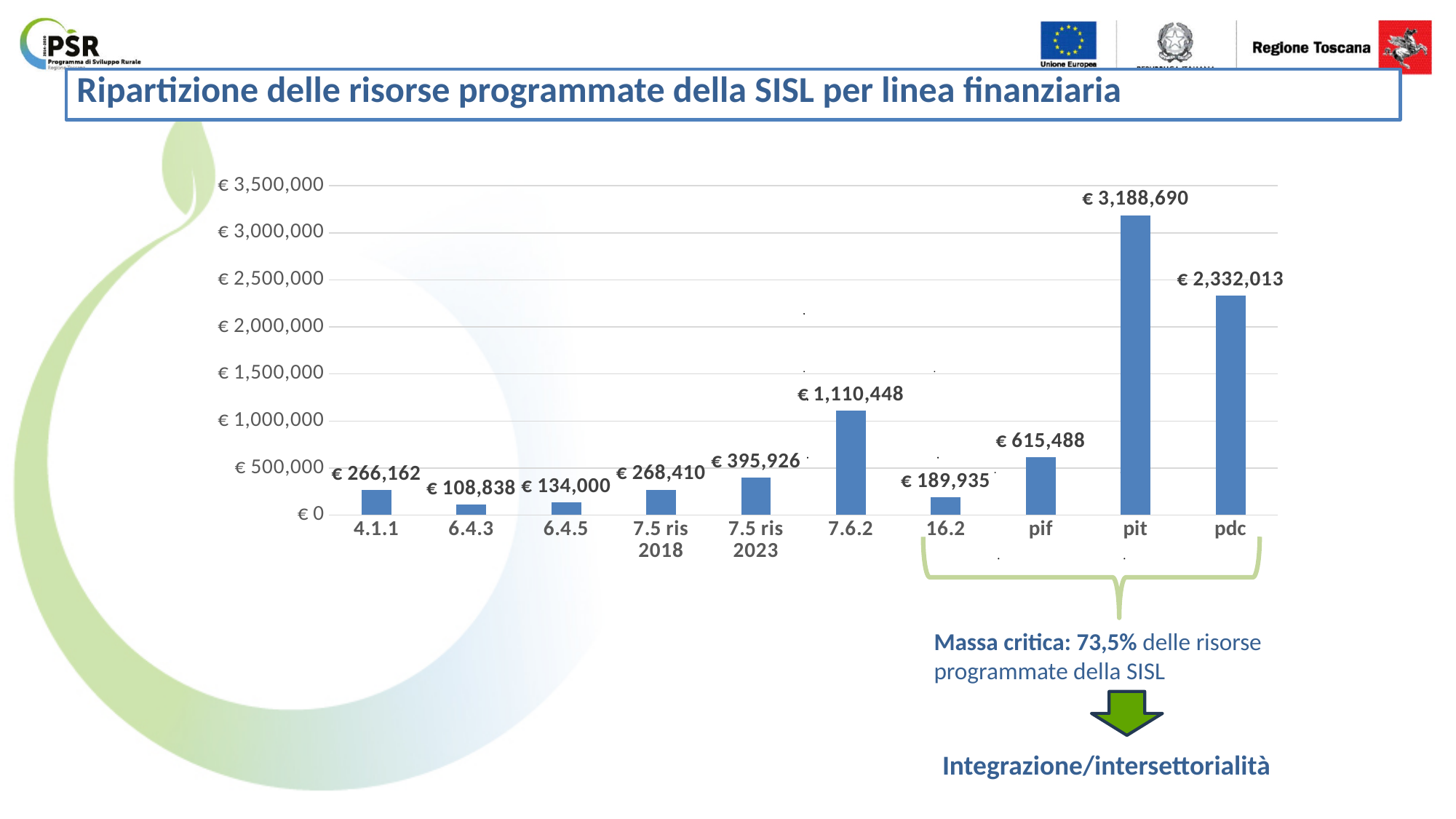

Ripartizione delle risorse programmate della SISL per linea finanziaria

### Chart

| Category |  |
|---|---|
| 4.1.1 | 266162.37999999995 |
| 6.4.3 | 108838.13 |
| 6.4.5 | 134000.0 |
| 7.5 ris 2018 | 268410.49 |
| 7.5 ris 2023 | 395925.53 |
| 7.6.2 | 1110447.8299999998 |
| 16.2 | 189935.3 |
| pif | 615487.72 |
| pit | 3188690.25 |
| pdc | 2332013.21 |

Massa critica: 73,5% delle risorse programmate della SISL

Integrazione/intersettorialità